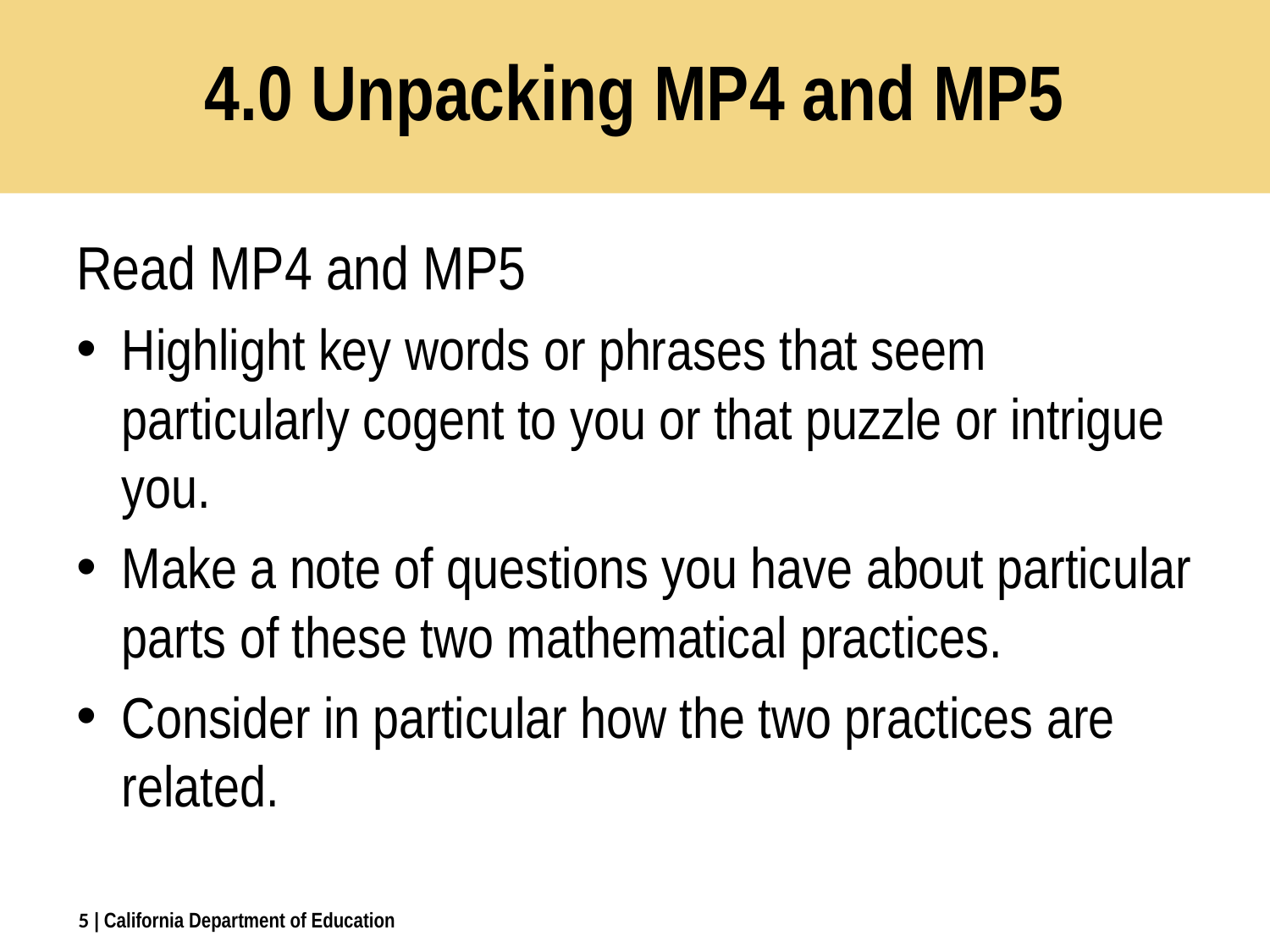

# 4.0 Unpacking MP4 and MP5
Read MP4 and MP5
Highlight key words or phrases that seem particularly cogent to you or that puzzle or intrigue you.
Make a note of questions you have about particular parts of these two mathematical practices.
Consider in particular how the two practices are related.
5
| California Department of Education